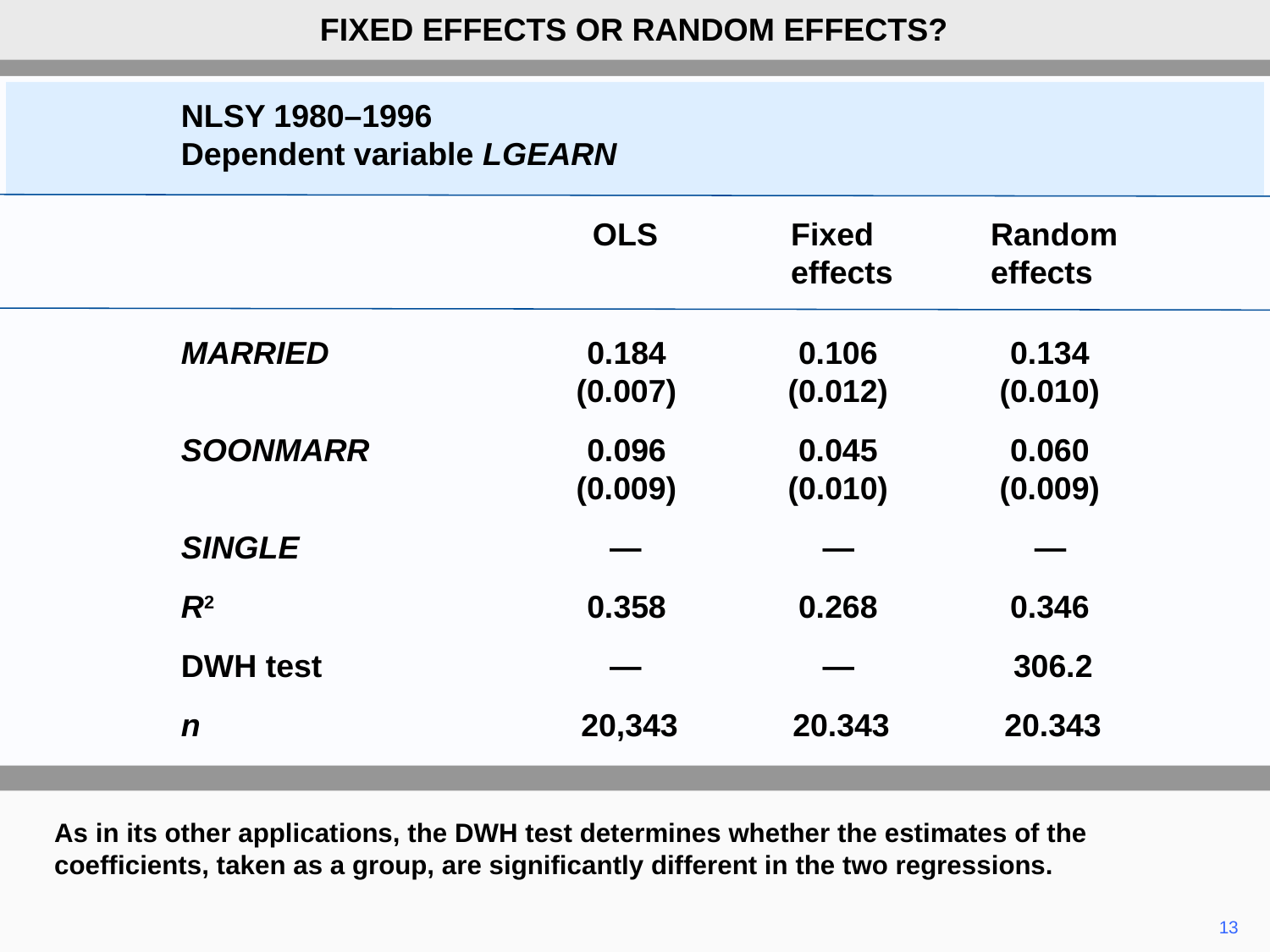

FIXED EFFECTS OR RANDOM EFFECTS?

NLSY 1980–1996
Dependent variable LGEARN
	OLS	Fixed	Random
		effects	effects
MARRIED	0.184	0.106	0.134
	(0.007)	(0.012)	(0.010)
SOONMARR	0.096	0.045	0.060
	(0.009)	(0.010)	(0.009)
SINGLE	—	—	—
R2	0.358	0.268	0.346
DWH test	—	—	306.2
n	20,343	20.343	20.343

As in its other applications, the DWH test determines whether the estimates of the coefficients, taken as a group, are significantly different in the two regressions.
13